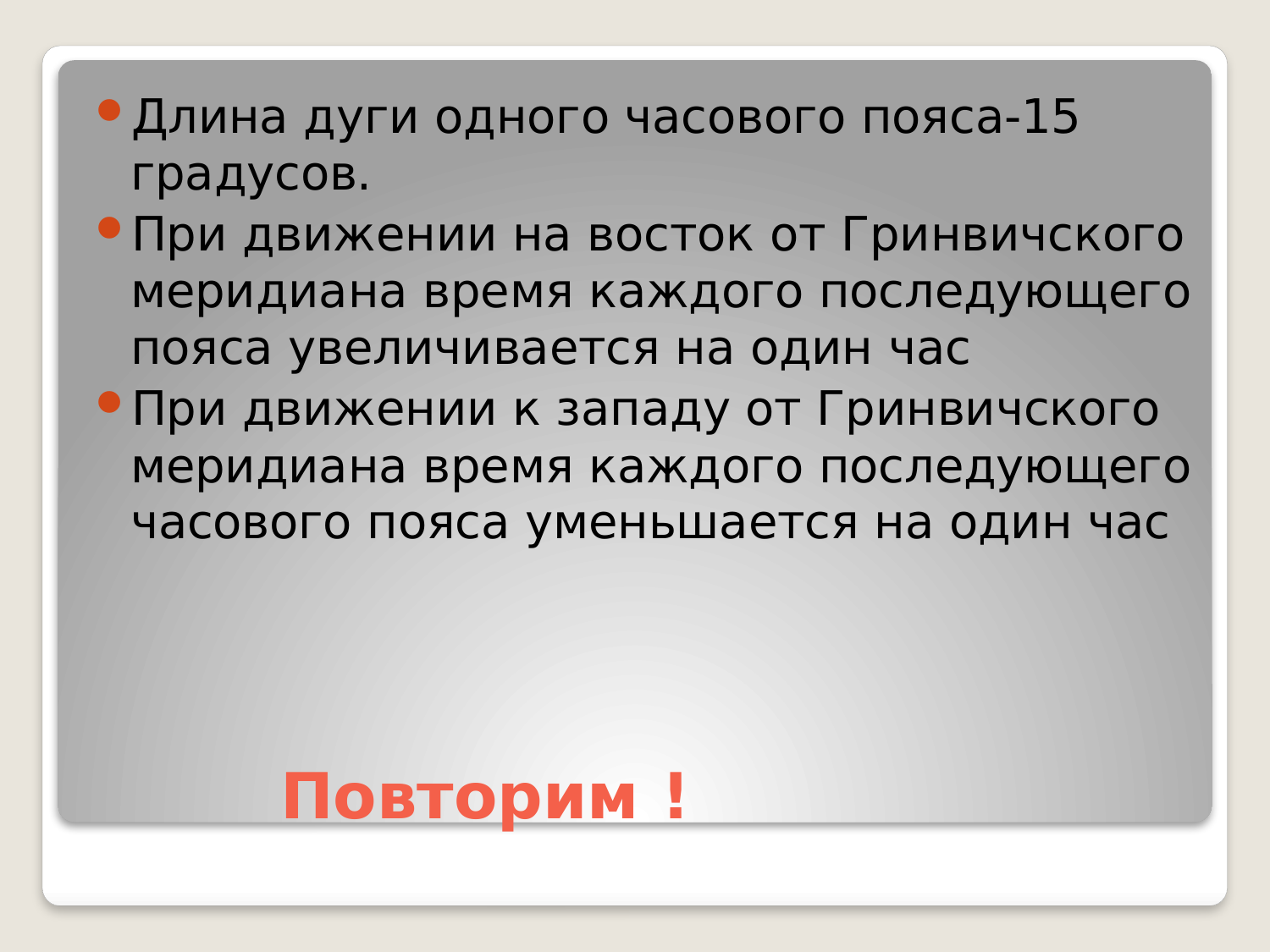

Длина дуги одного часового пояса-15 градусов.
При движении на восток от Гринвичского меридиана время каждого последующего пояса увеличивается на один час
При движении к западу от Гринвичского меридиана время каждого последующего часового пояса уменьшается на один час
# Повторим !